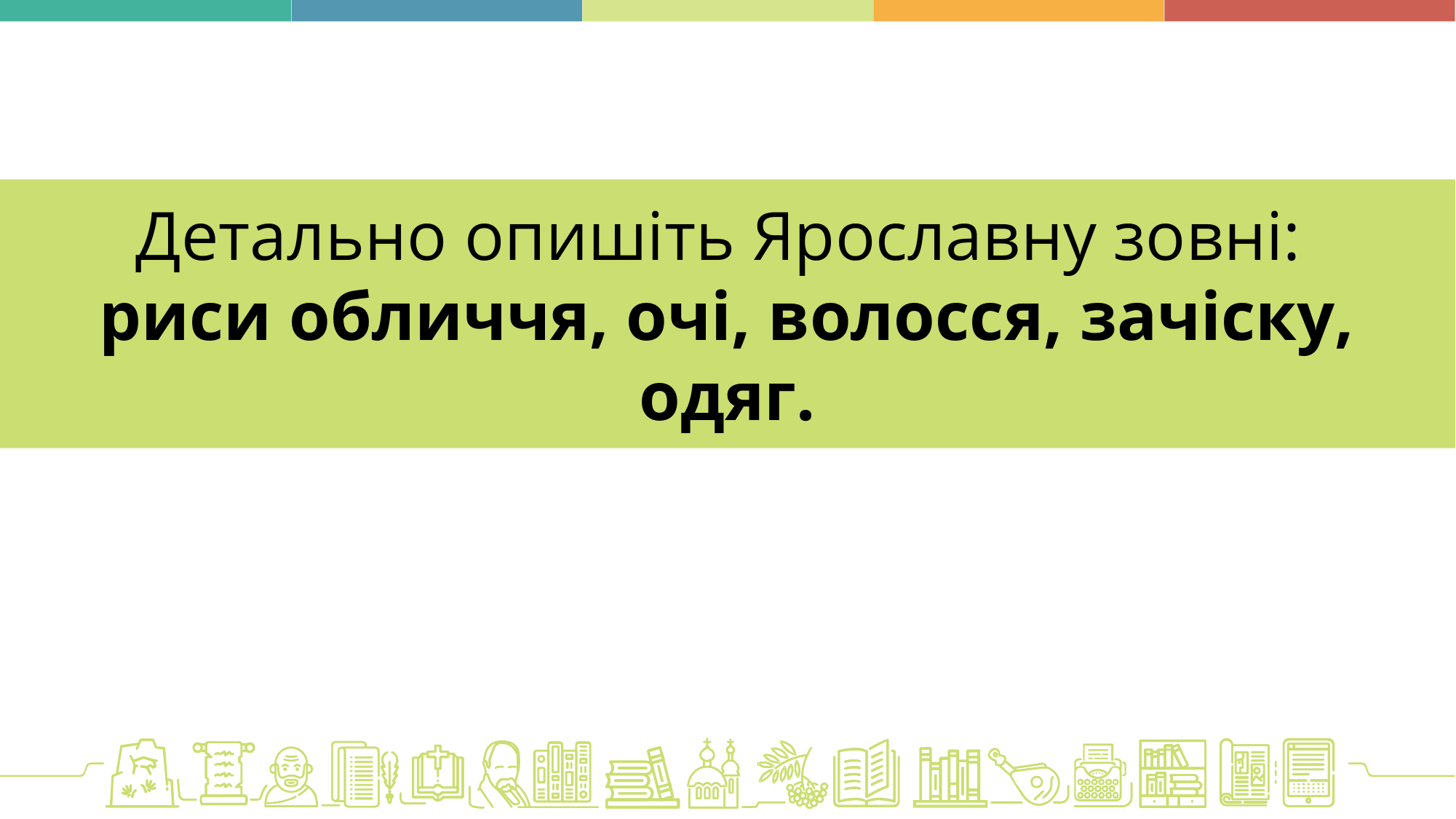

Детально опишіть Ярославну зовні:
риси обличчя, очі, волосся, зачіску, одяг.